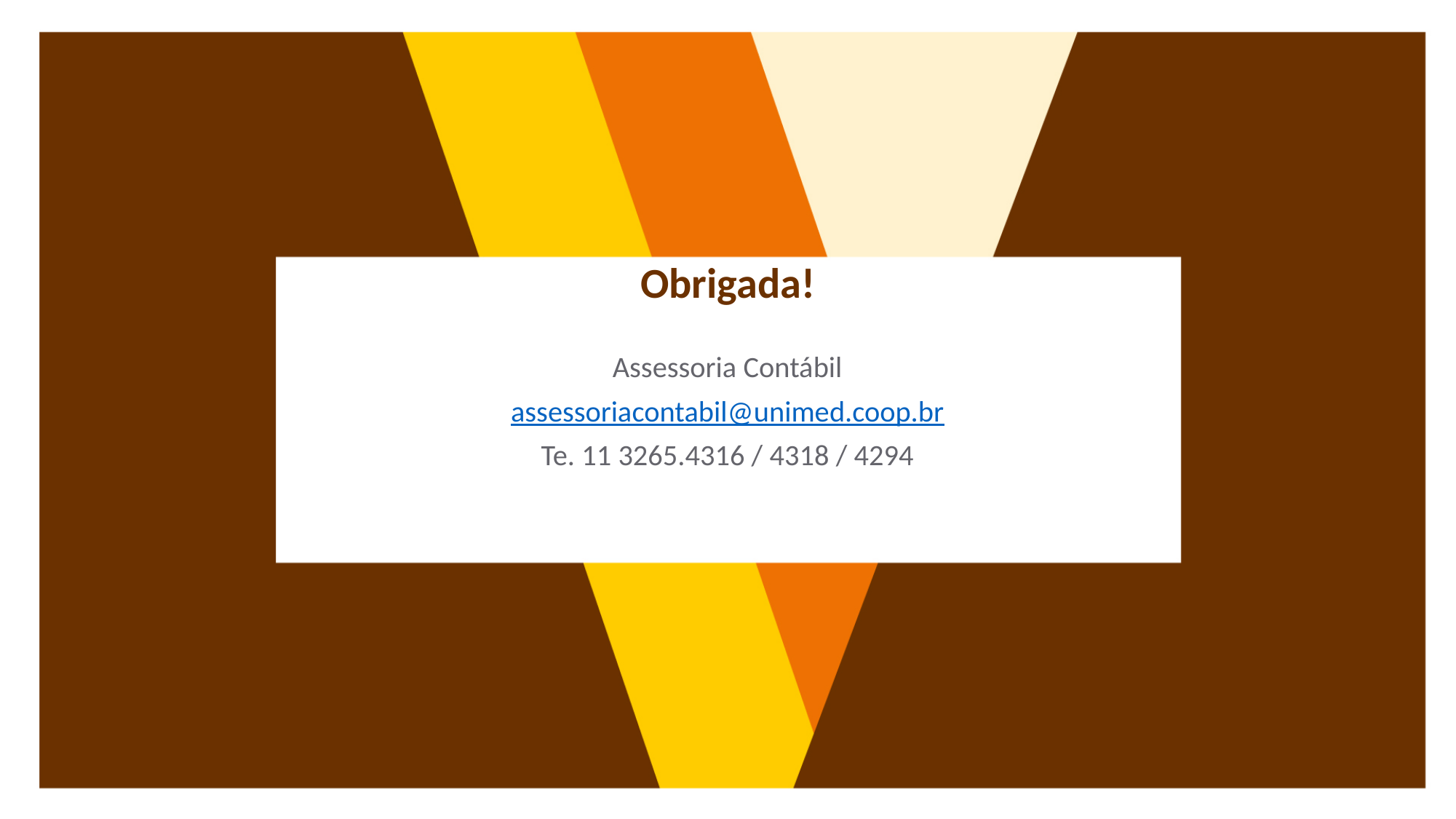

# Obrigada!
Assessoria Contábil
assessoriacontabil@unimed.coop.br
Te. 11 3265.4316 / 4318 / 4294